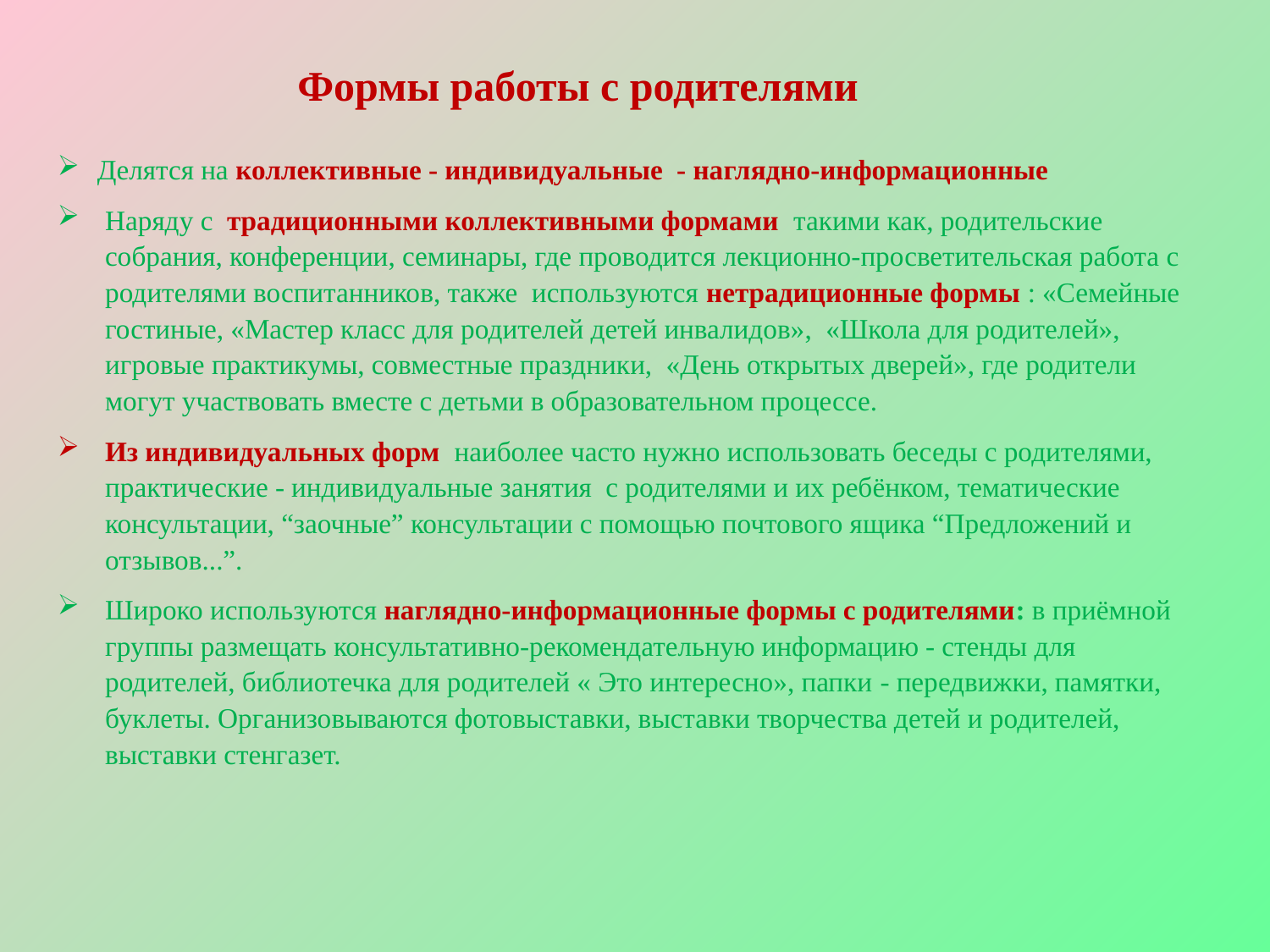

Формы работы с родителями

Делятся на коллективные - индивидуальные  - наглядно-информационные
Наряду с  традиционными коллективными формами  такими как, родительские собрания, конференции, семинары, где проводится лекционно-просветительская работа с родителями воспитанников, также  используются нетрадиционные формы : «Семейные гостиные, «Мастер класс для родителей детей инвалидов»,  «Школа для родителей», игровые практикумы, совместные праздники,  «День открытых дверей», где родители могут участвовать вместе с детьми в образовательном процессе.
Из индивидуальных форм  наиболее часто нужно использовать беседы с родителями, практические - индивидуальные занятия  с родителями и их ребёнком, тематические консультации, “заочные” консультации с помощью почтового ящика “Предложений и отзывов...”.
Широко используются наглядно-информационные формы с родителями: в приёмной  группы размещать консультативно-рекомендательную информацию - стенды для родителей, библиотечка для родителей « Это интересно», папки - передвижки, памятки, буклеты. Организовываются фотовыставки, выставки творчества детей и родителей, выставки стенгазет.